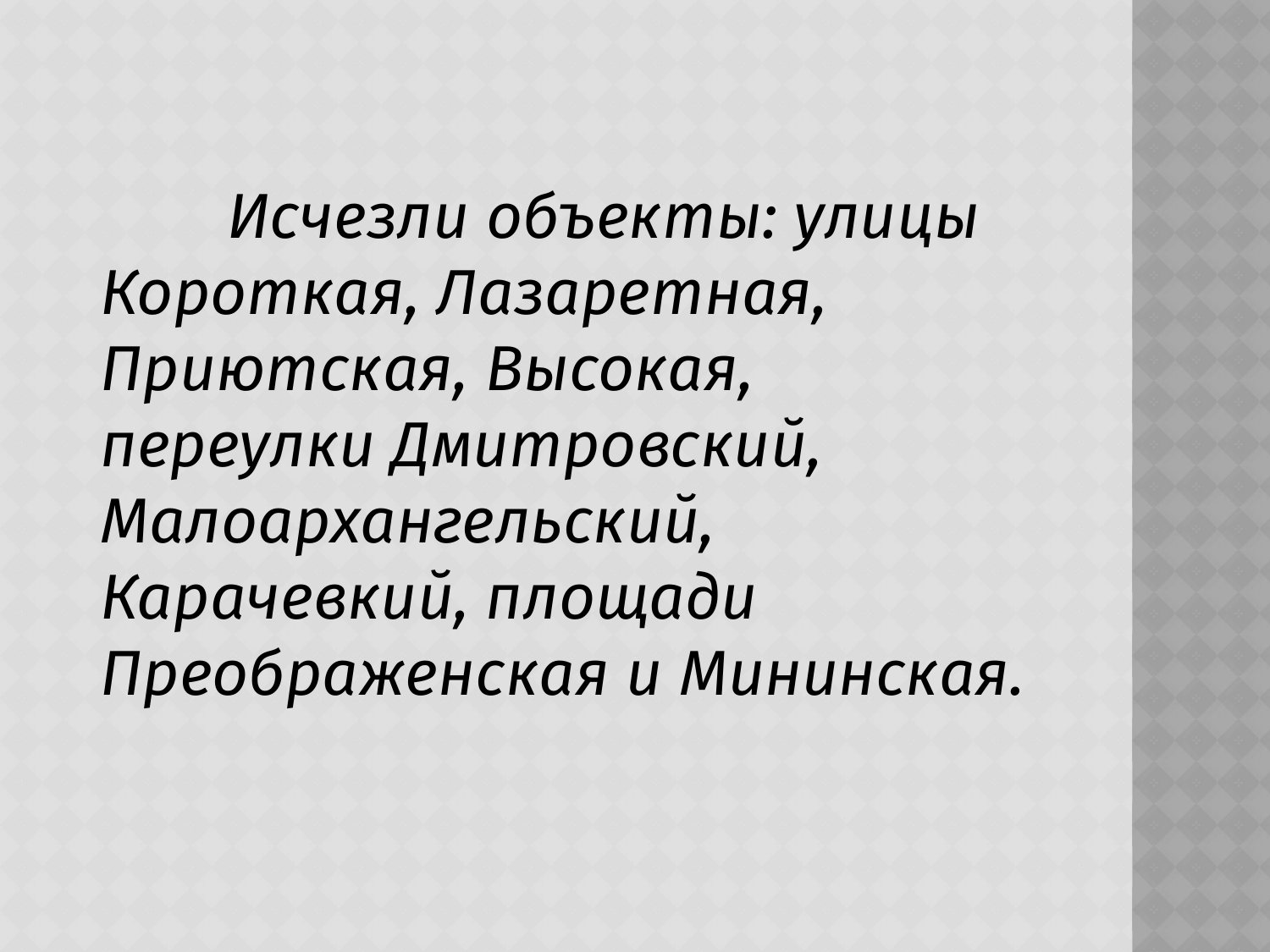

Исчезли объекты: улицы Короткая, Лазаретная, Приютская, Высокая, переулки Дмитровский, Малоархангельский, Карачевкий, площади  Преображенская и Мининская.